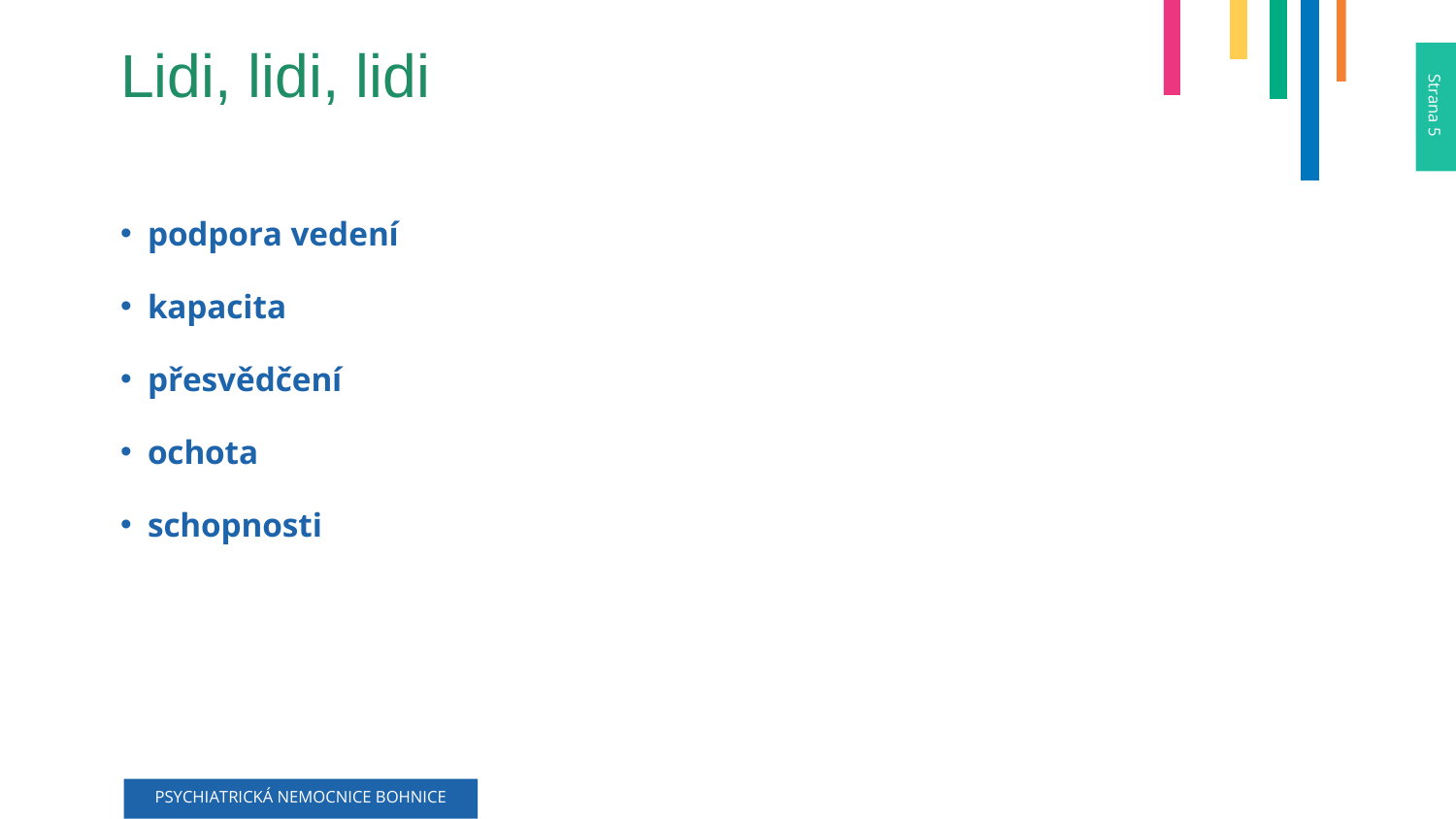

Lidi, lidi, lidi
podpora vedení

kapacita

přesvědčení

ochota

schopnosti